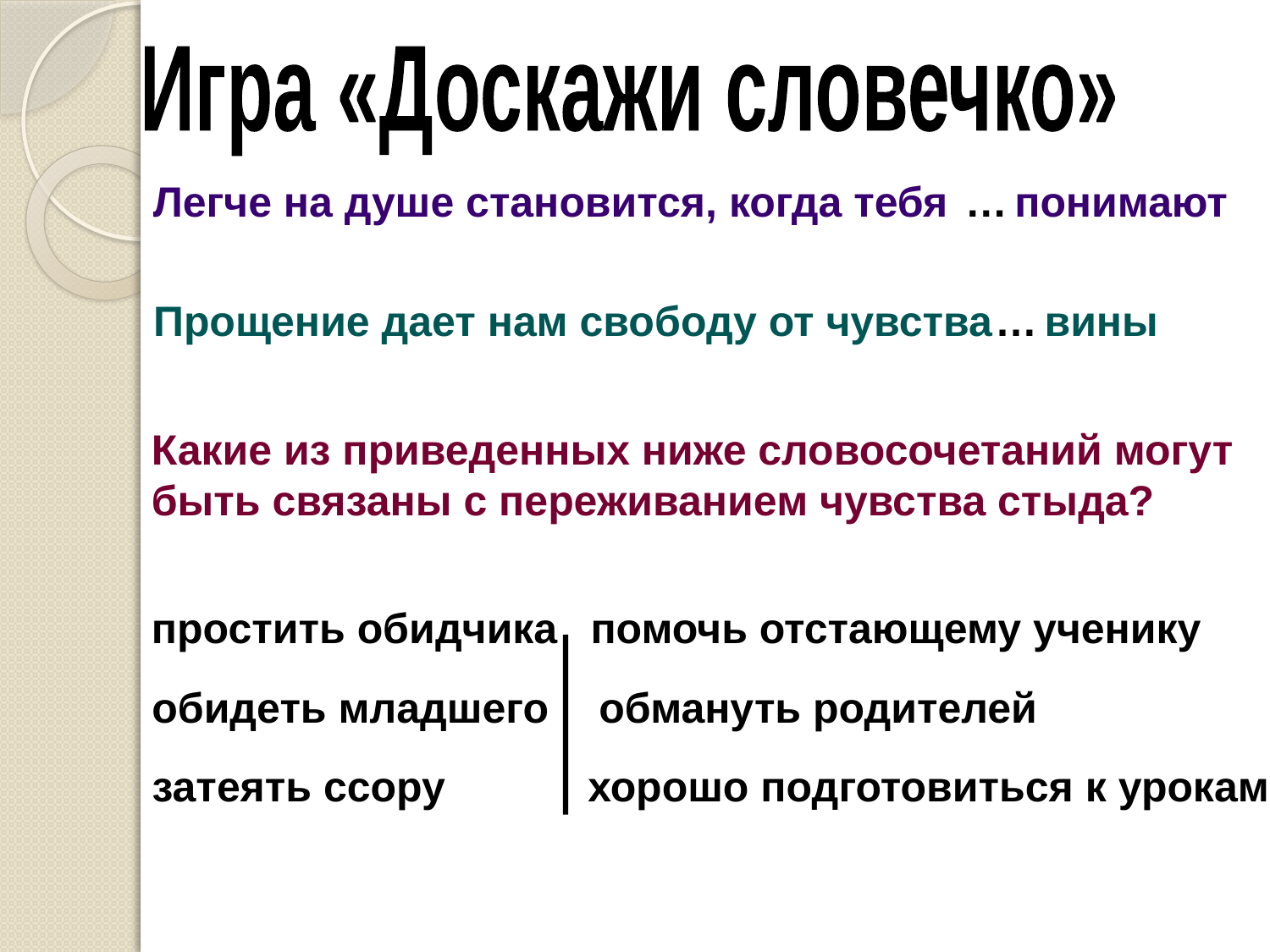

Игра «Доскажи словечко»
Легче на душе становится, когда тебя
…
понимают
Прощение дает нам свободу от чувства
…
вины
Какие из приведенных ниже словосочетаний могут быть связаны с переживанием чувства стыда?
простить обидчика
помочь отстающему ученику

обидеть младшего
обмануть родителей
затеять ссору
хорошо подготовиться к урокам